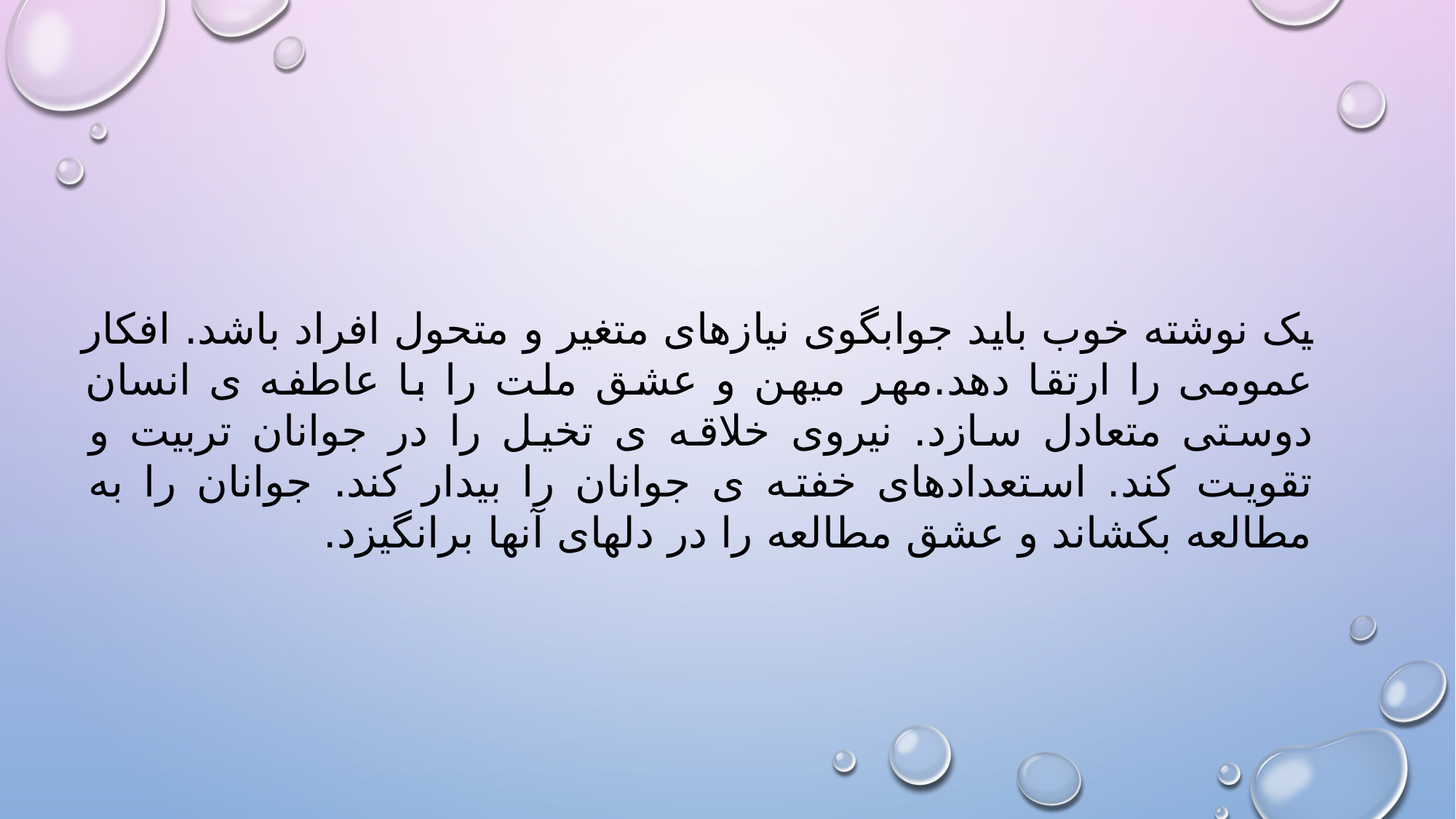

یک نوشته خوب باید جوابگوی نیازهای متغیر و متحول افراد باشد. افکار عمومی را ارتقا دهد.مهر میهن و عشق ملت را با عاطفه ی انسان دوستی متعادل سازد. نیروی خلاقه ی تخیل را در جوانان تربیت و تقویت کند. استعدادهای خفته ی جوانان را بیدار کند. جوانان را به مطالعه بکشاند و عشق مطالعه را در دلهای آنها برانگیزد.